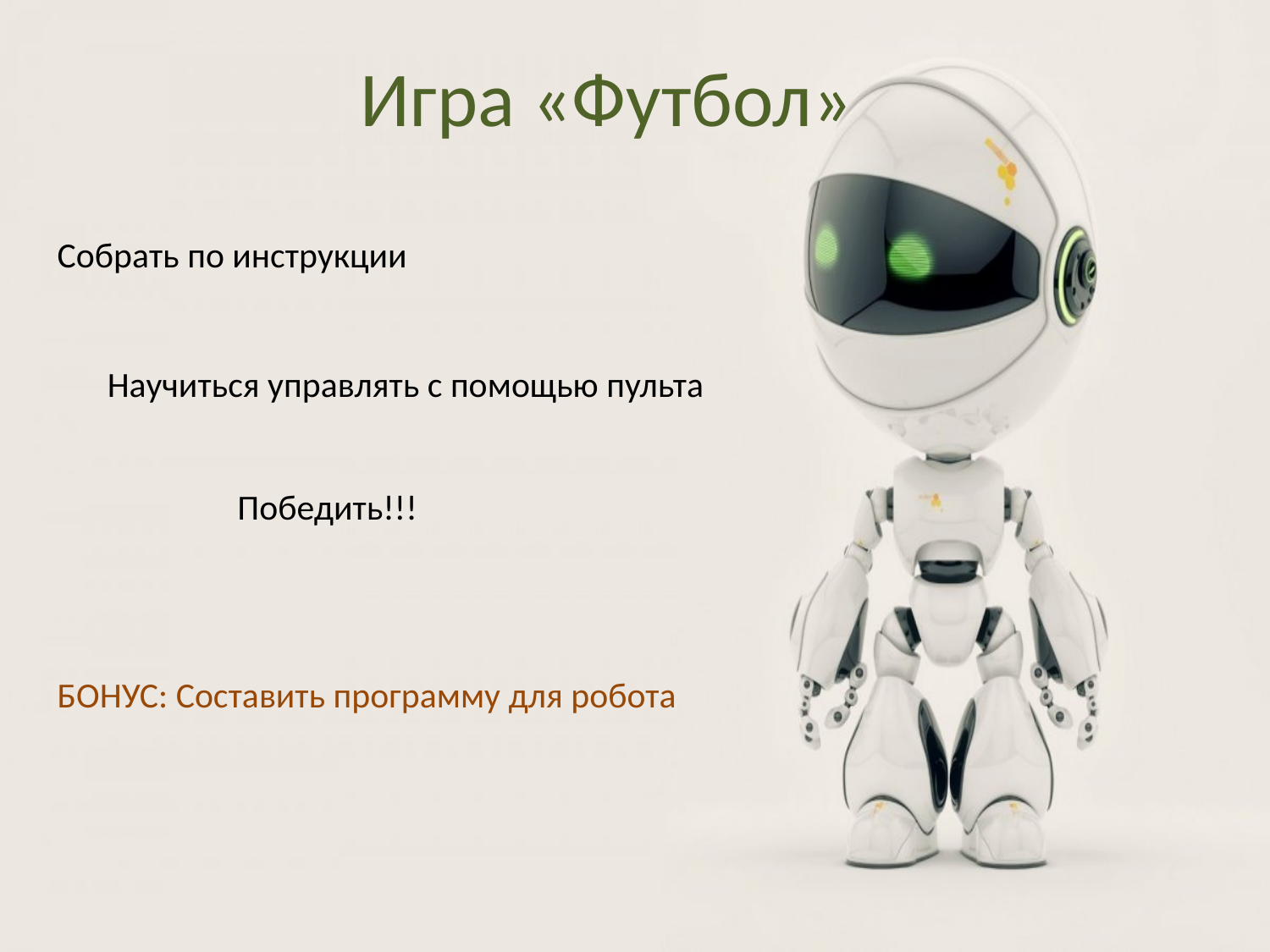

# Игра «Футбол»
Собрать по инструкции
Научиться управлять с помощью пульта
Победить!!!
БОНУС: Составить программу для робота